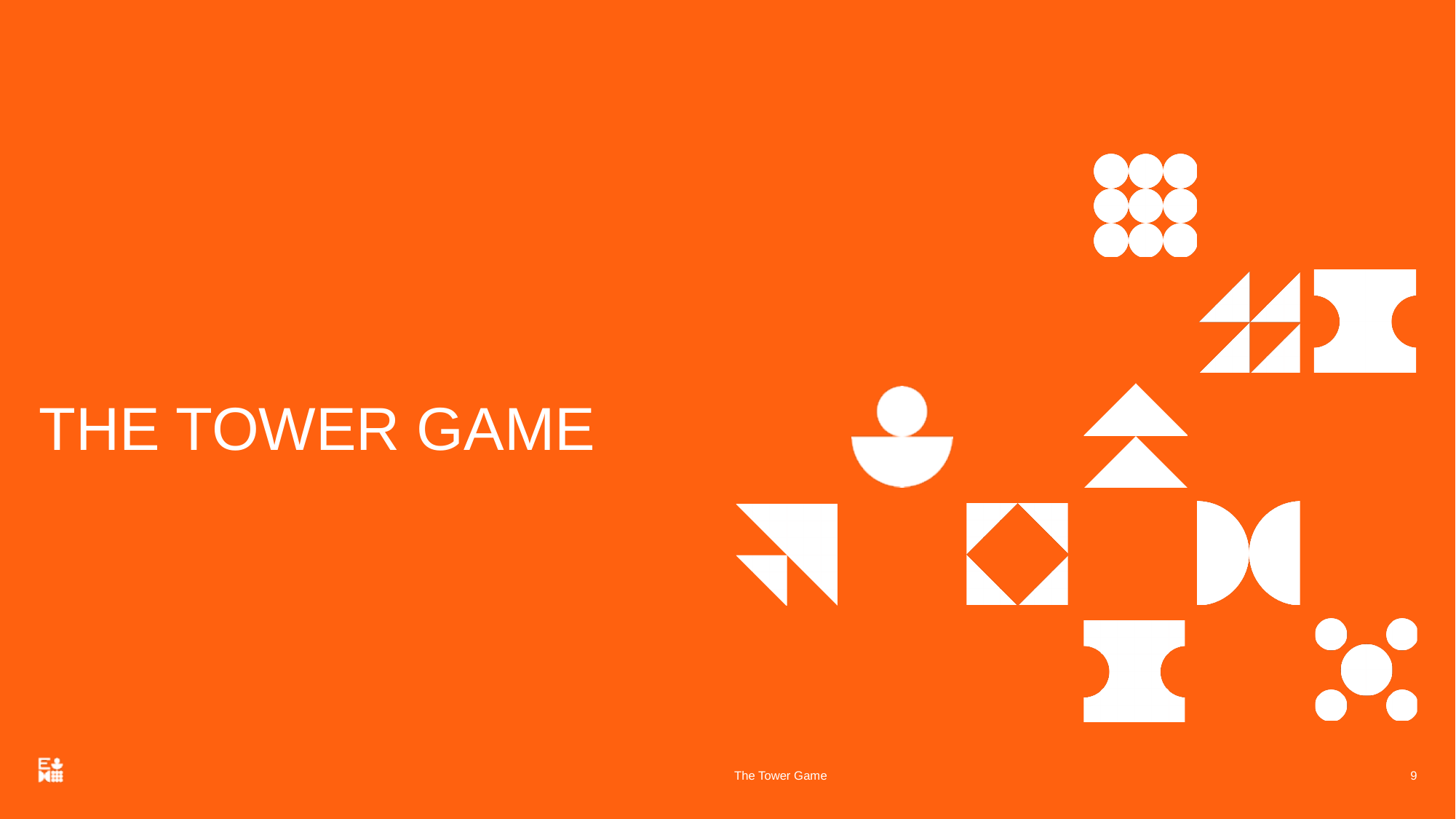

# THE TOWER GAME
The Tower Game
9